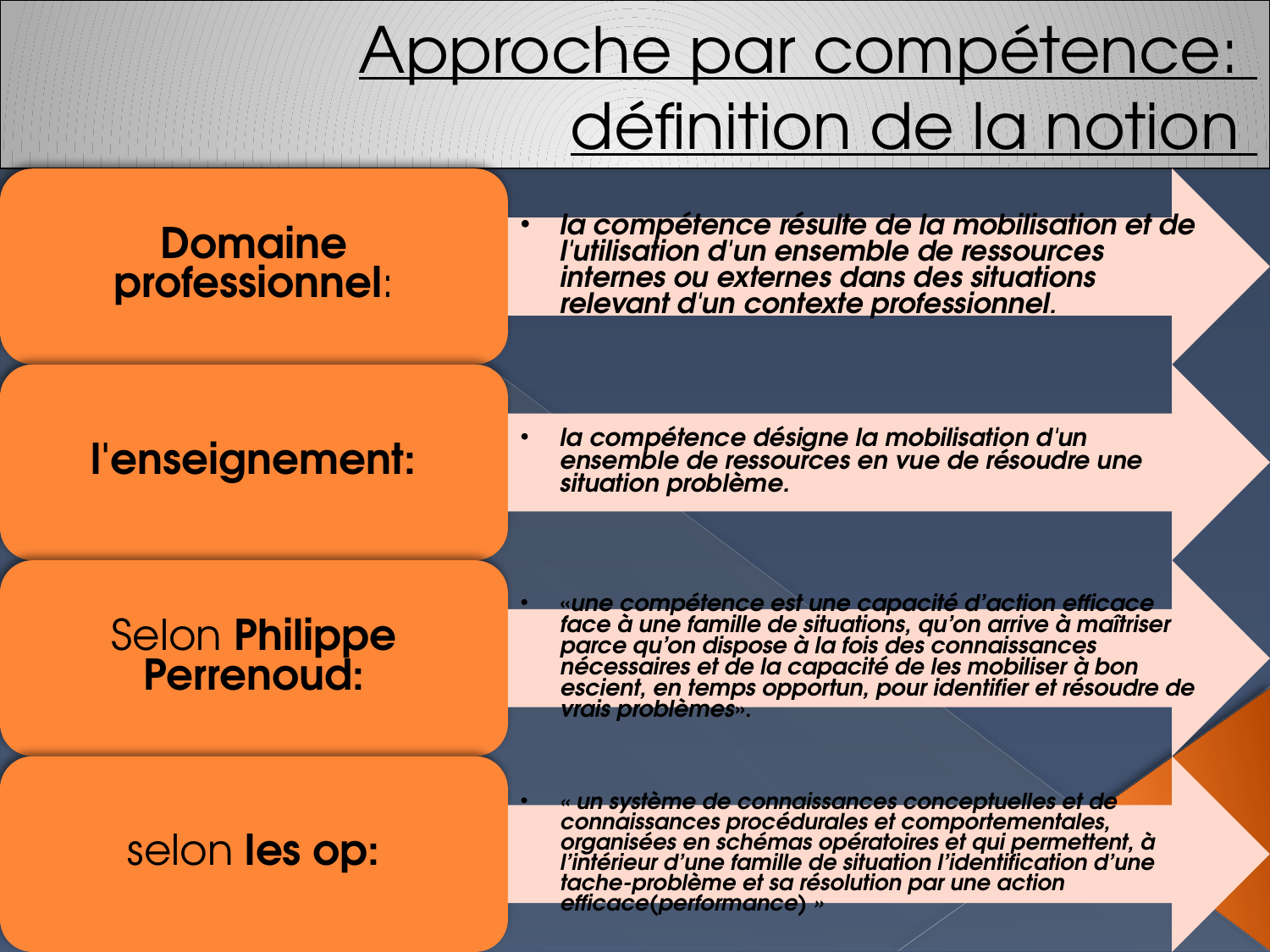

# Approche par compétence:  définition de la notion

Domaine professionnel:
l'enseignement:
la compétence désigne la mobilisation d'un ensemble de ressources en vue de résoudre une situation problème.
Selon Philippe Perrenoud:
«une compétence est une capacité d’action efficace face à une famille de situations, qu’on arrive à maîtriser parce qu’on dispose à la fois des connaissances nécessaires et de la capacité de les mobiliser à bon escient, en temps opportun, pour identifier et résoudre de vrais problèmes».
selon les op:
« un système de connaissances conceptuelles et de connaissances procédurales et comportementales, organisées en schémas opératoires et qui permettent, à l’intérieur d’une famille de situation l’identification d’une tache-problème et sa résolution par une action efficace(performance) »
la compétence résulte de la mobilisation et de l'utilisation d'un ensemble de ressources internes ou externes dans des situations relevant d'un contexte professionnel.